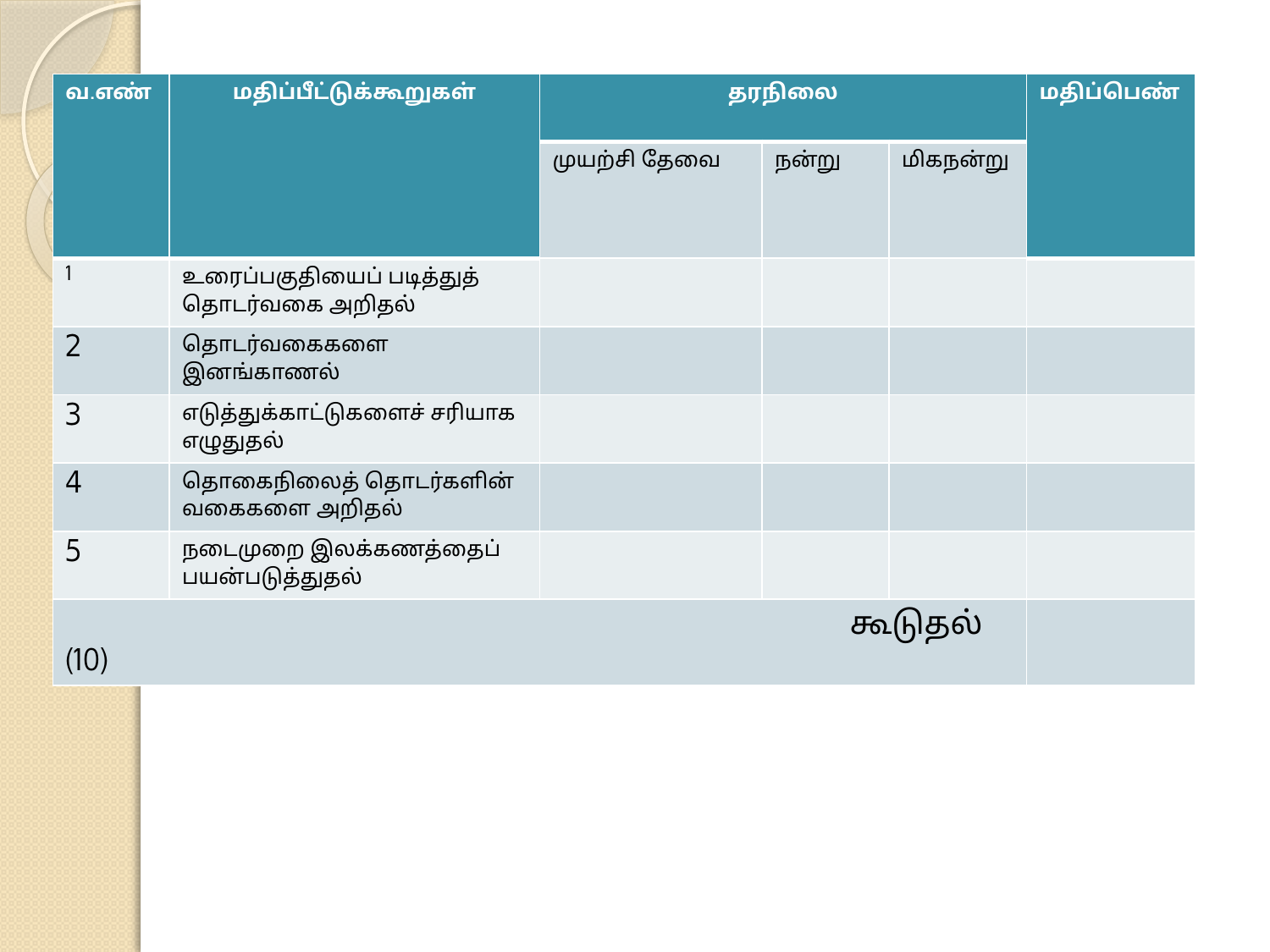

| வ.எண் | மதிப்பீட்டுக்கூறுகள் | தரநிலை |  |  | மதிப்பெண் |
| --- | --- | --- | --- | --- | --- |
|  |  | முயற்சி தேவை | நன்று | மிகநன்று |  |
| 1 | உரைப்பகுதியைப் படித்துத் தொடர்வகை அறிதல் |  |  |  |  |
| 2 | தொடர்வகைகளை இனங்காணல் |  |  |  |  |
| 3 | எடுத்துக்காட்டுகளைச் சரியாக எழுதுதல் |  |  |  |  |
| 4 | தொகைநிலைத் தொடர்களின் வகைகளை அறிதல் |  |  |  |  |
| 5 | நடைமுறை இலக்கணத்தைப் பயன்படுத்துதல் |  |  |  |  |
| கூடுதல் (10) |  |  |  |  |  |